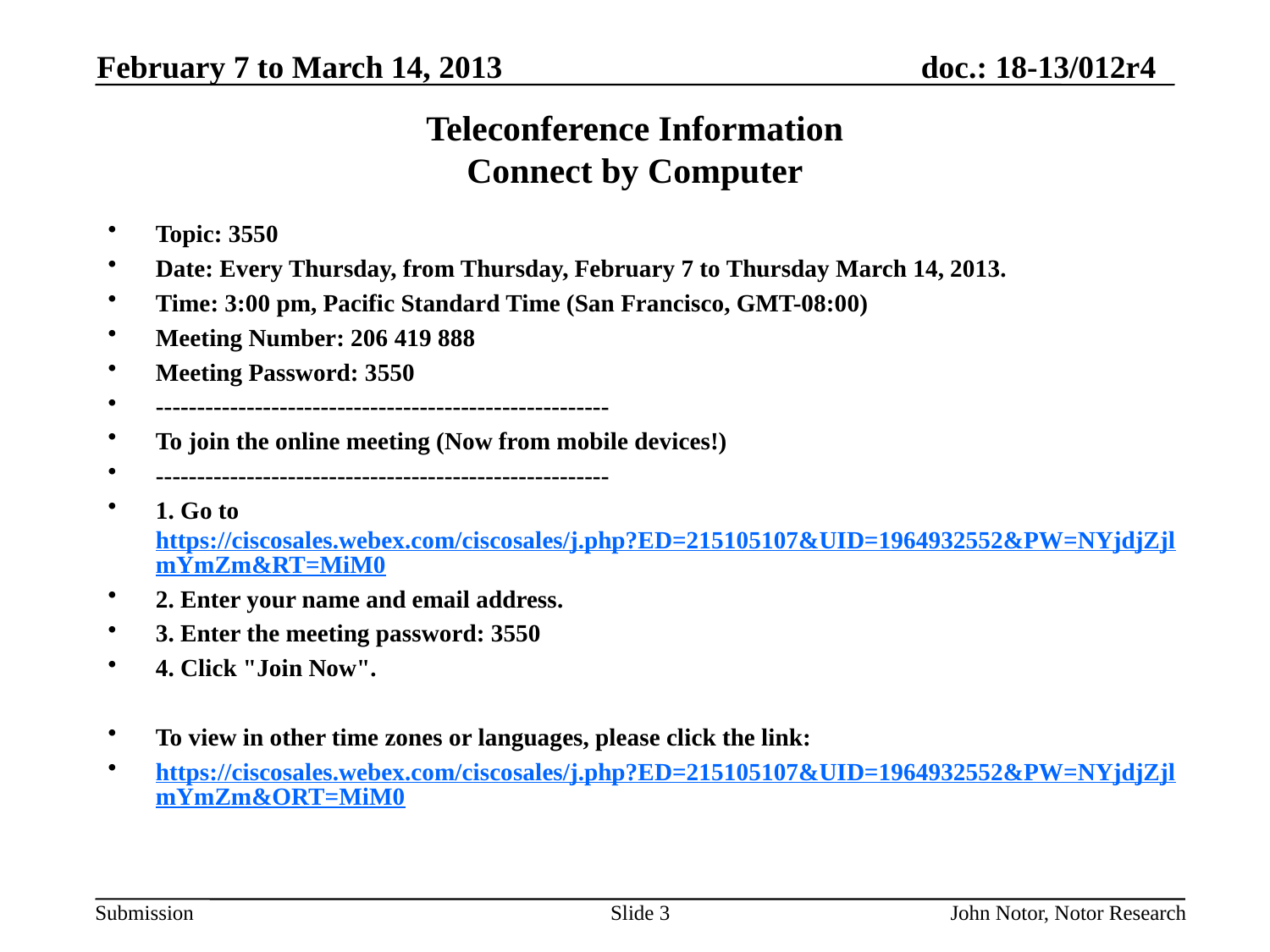

February 7 to March 14, 2013
# Teleconference Information Connect by Computer
Topic: 3550
Date: Every Thursday, from Thursday, February 7 to Thursday March 14, 2013.
Time: 3:00 pm, Pacific Standard Time (San Francisco, GMT-08:00)
Meeting Number: 206 419 888
Meeting Password: 3550
-------------------------------------------------------
To join the online meeting (Now from mobile devices!)
-------------------------------------------------------
1. Go to https://ciscosales.webex.com/ciscosales/j.php?ED=215105107&UID=1964932552&PW=NYjdjZjlmYmZm&RT=MiM0
2. Enter your name and email address.
3. Enter the meeting password: 3550
4. Click "Join Now".

To view in other time zones or languages, please click the link:
https://ciscosales.webex.com/ciscosales/j.php?ED=215105107&UID=1964932552&PW=NYjdjZjlmYmZm&ORT=MiM0
Slide 3
John Notor, Notor Research